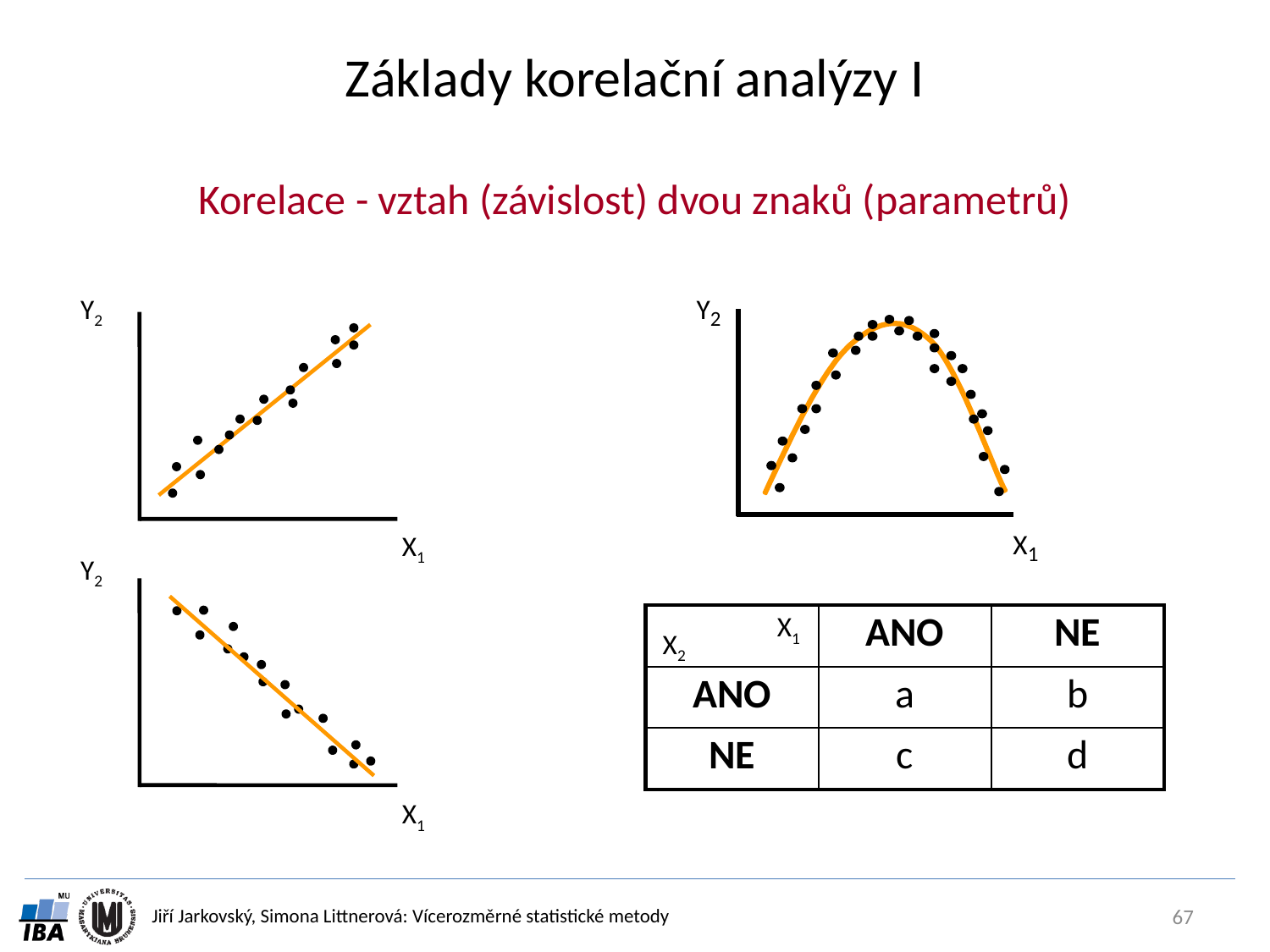

# Základy korelační analýzy I
Korelace - vztah (závislost) dvou znaků (parametrů)
Y2

Y

2

X1

X

1
Y2

X1
|  | ANO | NE |
| --- | --- | --- |
| ANO | a | b |
| NE | c | d |
X2

X1
67